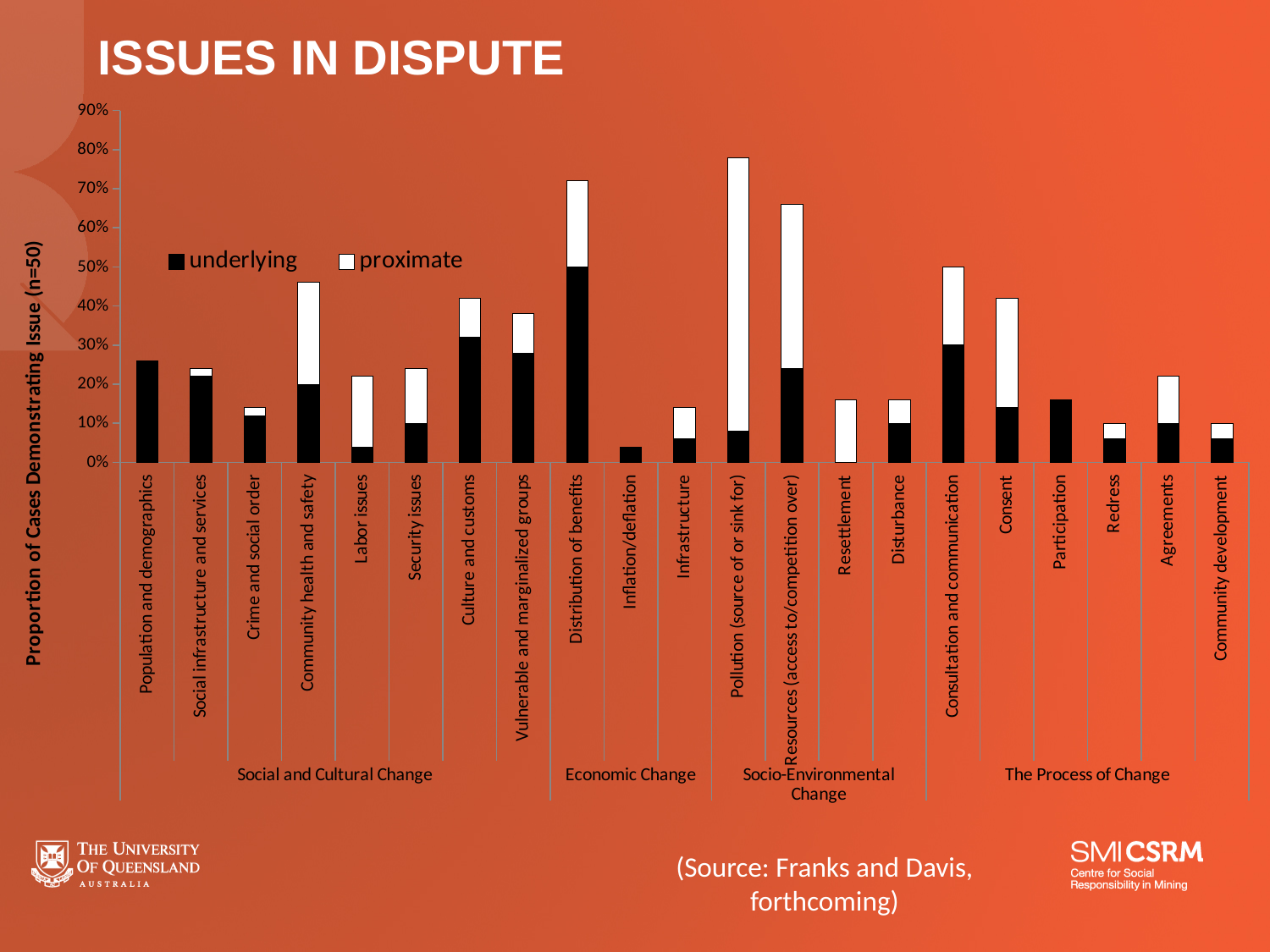

Issues in Dispute

### Chart

| Category |  |  |
|---|---|---|
| Population and demographics | 0.26 | 0.0 |
| Social infrastructure and services | 0.22 | 0.02 |
| Crime and social order | 0.12 | 0.02 |
| Community health and safety | 0.2 | 0.26 |
| Labor issues | 0.04 | 0.18 |
| Security issues | 0.1 | 0.14 |
| Culture and customs | 0.32 | 0.1 |
| Vulnerable and marginalized groups | 0.28 | 0.1 |
| Distribution of benefits | 0.5 | 0.22 |
| Inflation/deflation | 0.04 | 0.0 |
| Infrastructure | 0.06 | 0.08 |
| Pollution (source of or sink for) | 0.08 | 0.7 |
| Resources (access to/competition over) | 0.24 | 0.42 |
| Resettlement | 0.0 | 0.16 |
| Disturbance | 0.1 | 0.06 |
| Consultation and communication | 0.3 | 0.2 |
| Consent | 0.14 | 0.28 |
| Participation | 0.16 | 0.0 |
| Redress | 0.06 | 0.04 |
| Agreements | 0.1 | 0.12 |
| Community development | 0.06 | 0.04 |
(Source: Franks and Davis, forthcoming)